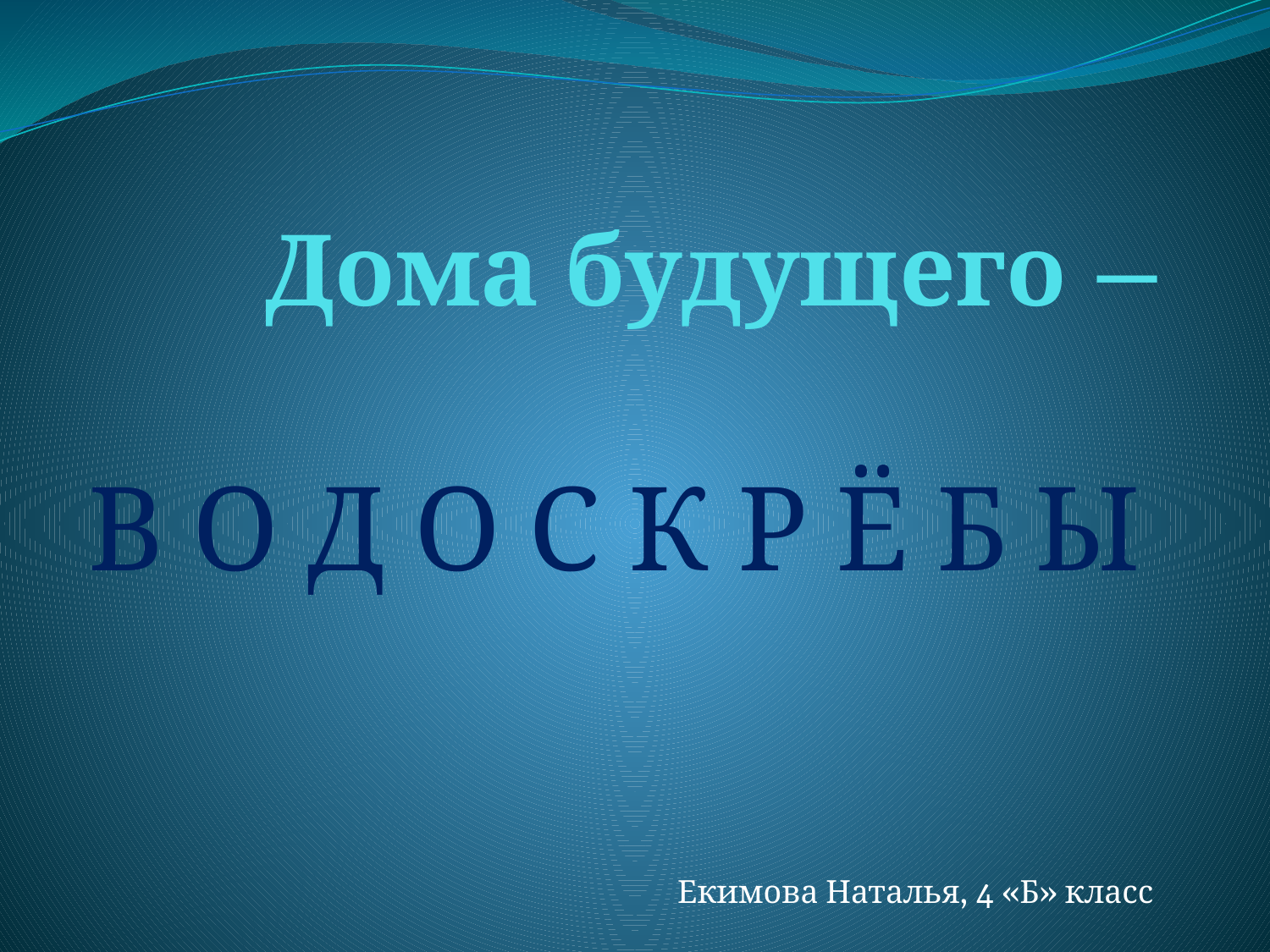

# Дома будущего –
В О Д О С К Р Ё Б Ы
Екимова Наталья, 4 «Б» класс